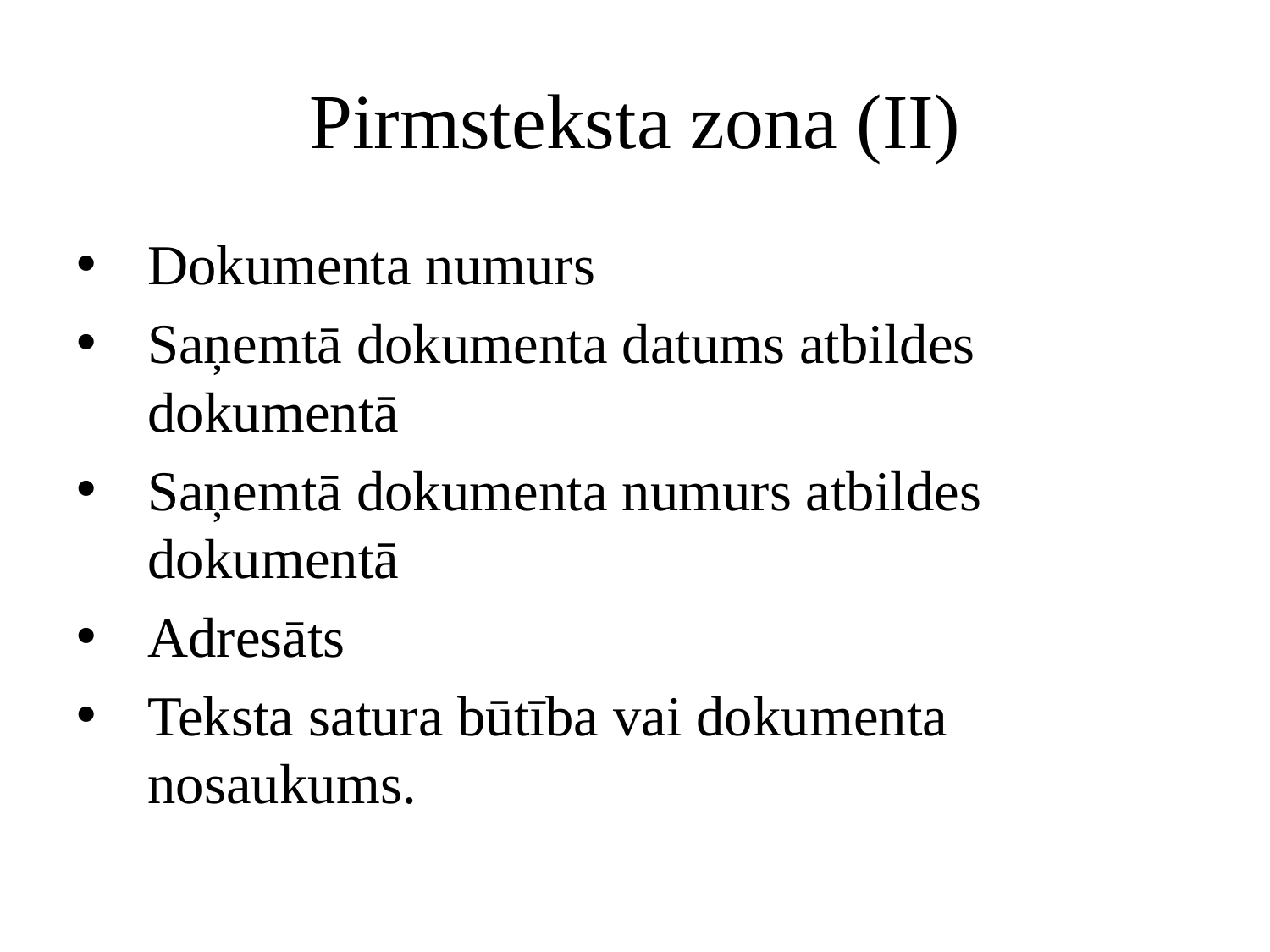

# Pirmsteksta zona (II)
Dokumenta numurs
Saņemtā dokumenta datums atbildes dokumentā
Saņemtā dokumenta numurs atbildes dokumentā
Adresāts
Teksta satura būtība vai dokumenta nosaukums.